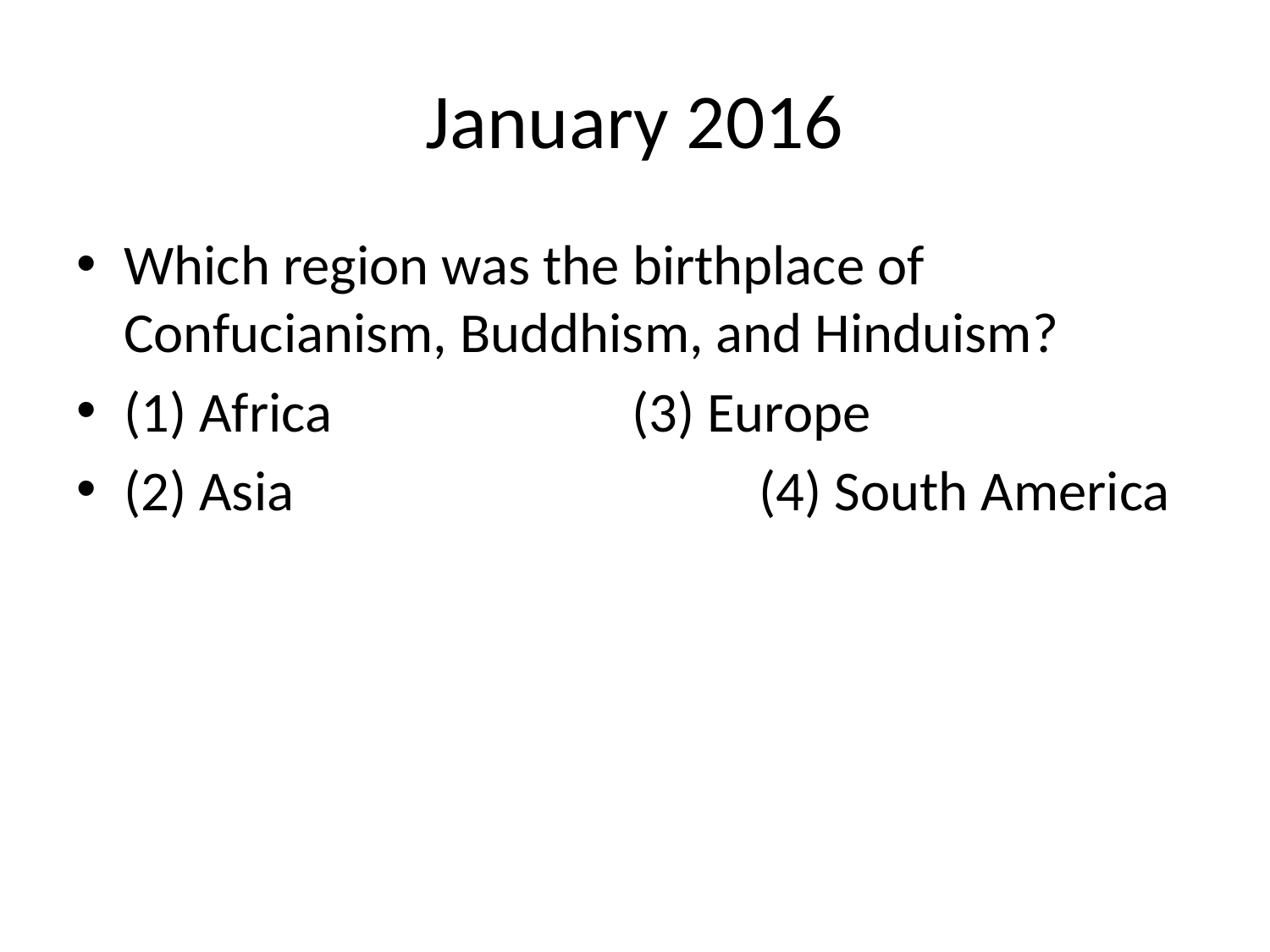

# January 2016
Which region was the birthplace of Confucianism, Buddhism, and Hinduism?
(1) Africa 			(3) Europe
(2) Asia 				(4) South America